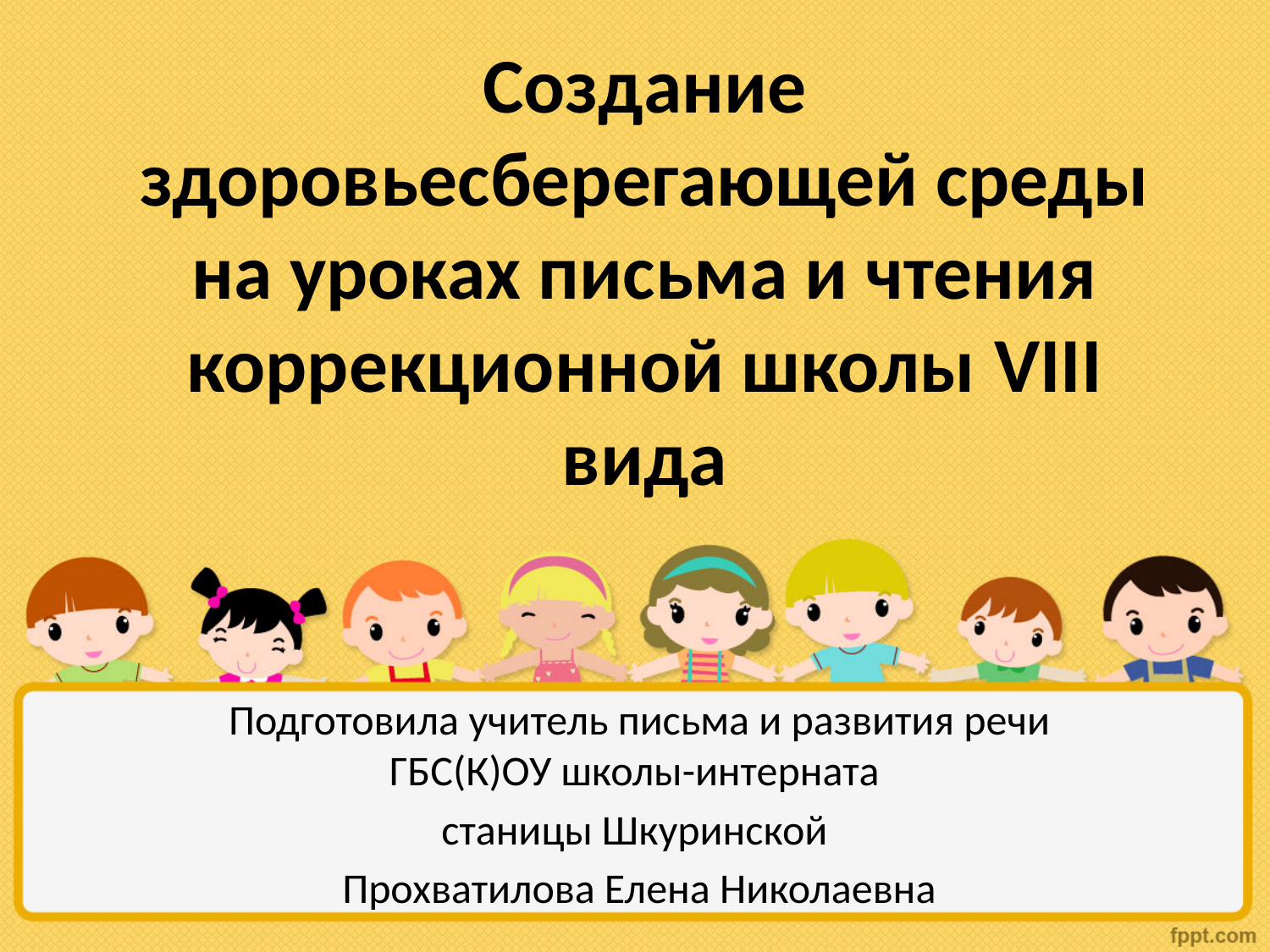

# Создание здоровьесберегающей среды на уроках письма и чтения коррекционной школы VIII вида
Подготовила учитель письма и развития речи ГБС(К)ОУ школы-интерната
станицы Шкуринской
Прохватилова Елена Николаевна